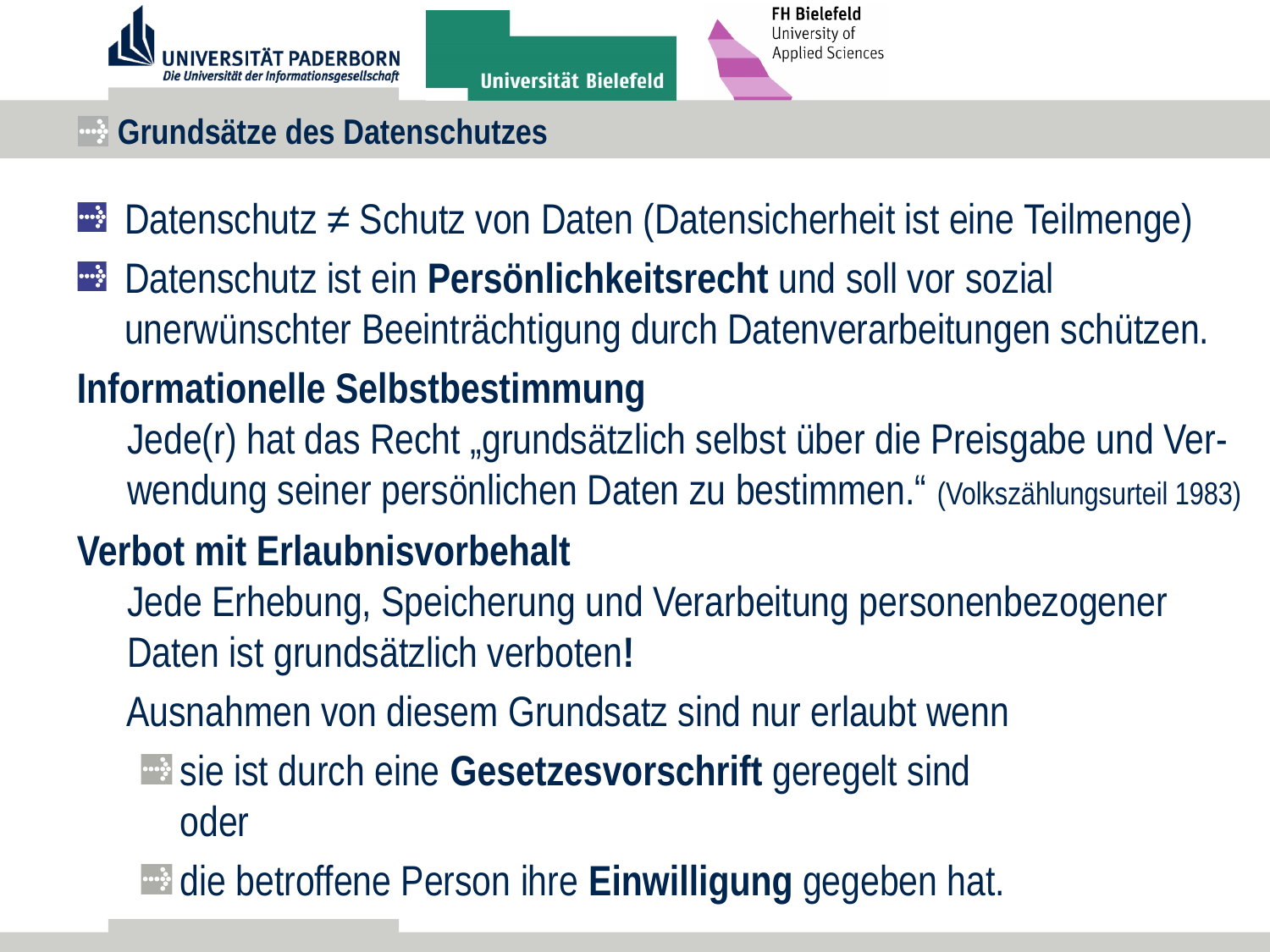

# Grundsätze des Datenschutzes
Datenschutz ≠ Schutz von Daten (Datensicherheit ist eine Teilmenge)
Datenschutz ist ein Persönlichkeitsrecht und soll vor sozial unerwünschter Beeinträchtigung durch Datenverarbeitungen schützen.
Informationelle Selbstbestimmung
Jede(r) hat das Recht „grundsätzlich selbst über die Preisgabe und Ver-wendung seiner persönlichen Daten zu bestimmen.“ (Volkszählungsurteil 1983)
Verbot mit Erlaubnisvorbehalt
Jede Erhebung, Speicherung und Verarbeitung personenbezogener Daten ist grundsätzlich verboten!
Ausnahmen von diesem Grundsatz sind nur erlaubt wenn
sie ist durch eine Gesetzesvorschrift geregelt sind
oder
die betroffene Person ihre Einwilligung gegeben hat.